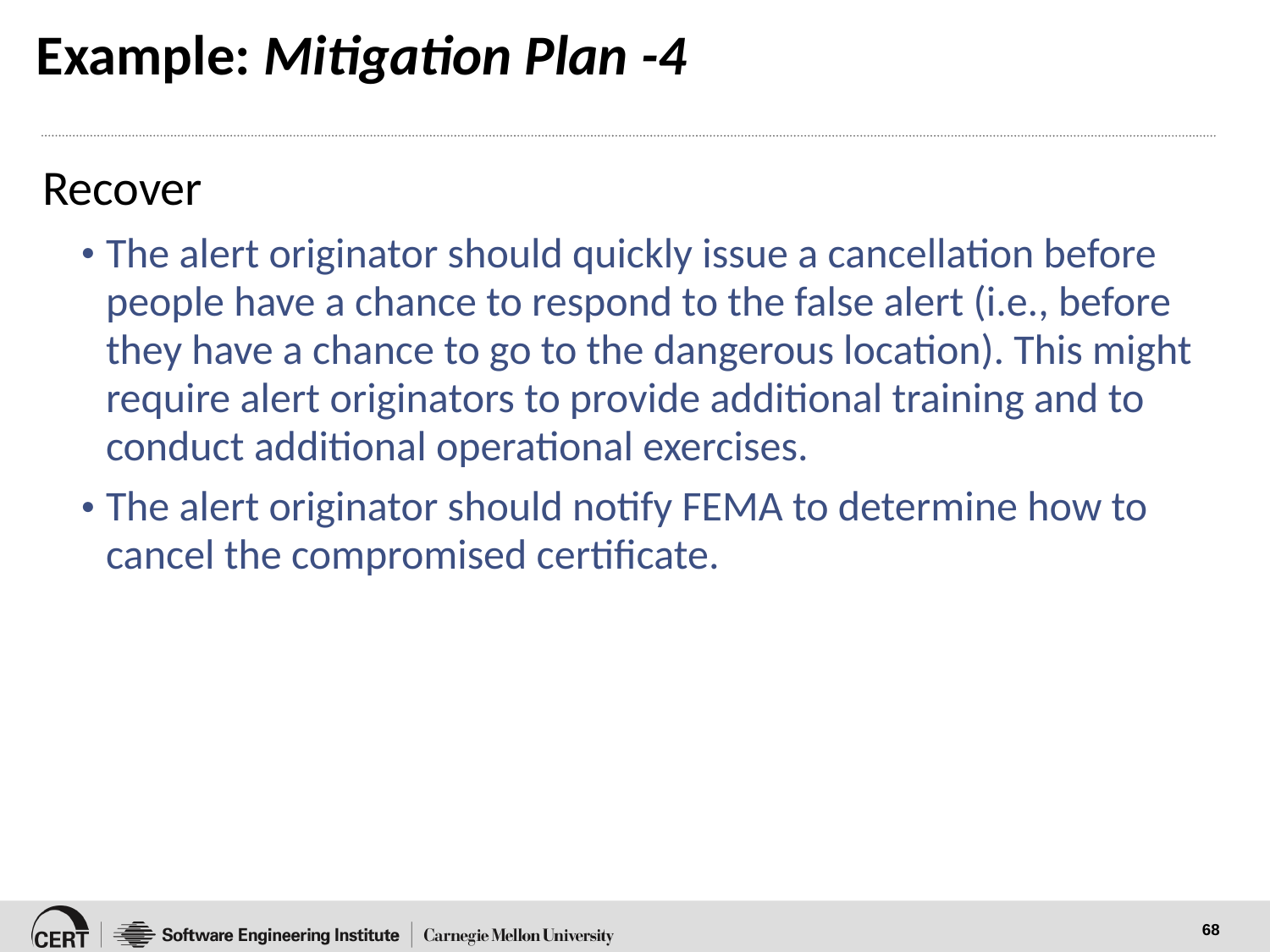

# Example: Mitigation Plan -4
Recover
The alert originator should quickly issue a cancellation before people have a chance to respond to the false alert (i.e., before they have a chance to go to the dangerous location). This might require alert originators to provide additional training and to conduct additional operational exercises.
The alert originator should notify FEMA to determine how to cancel the compromised certificate.